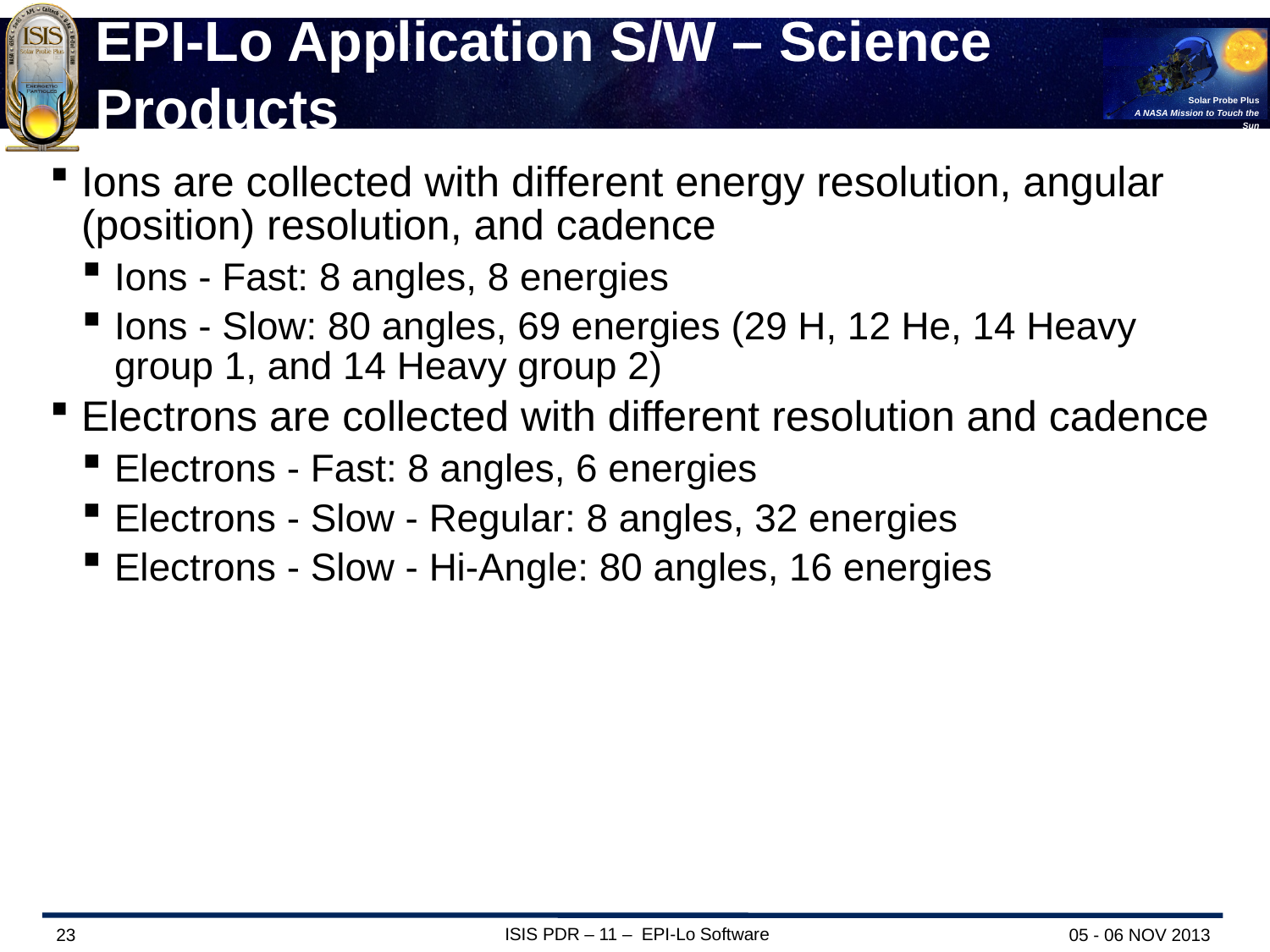

# EPI-Lo Application S/W – Science Products
Ions are collected with different energy resolution, angular (position) resolution, and cadence
Ions - Fast: 8 angles, 8 energies
Ions - Slow: 80 angles, 69 energies (29 H, 12 He, 14 Heavy group 1, and 14 Heavy group 2)
Electrons are collected with different resolution and cadence
Electrons - Fast: 8 angles, 6 energies
Electrons - Slow - Regular: 8 angles, 32 energies
Electrons - Slow - Hi-Angle: 80 angles, 16 energies